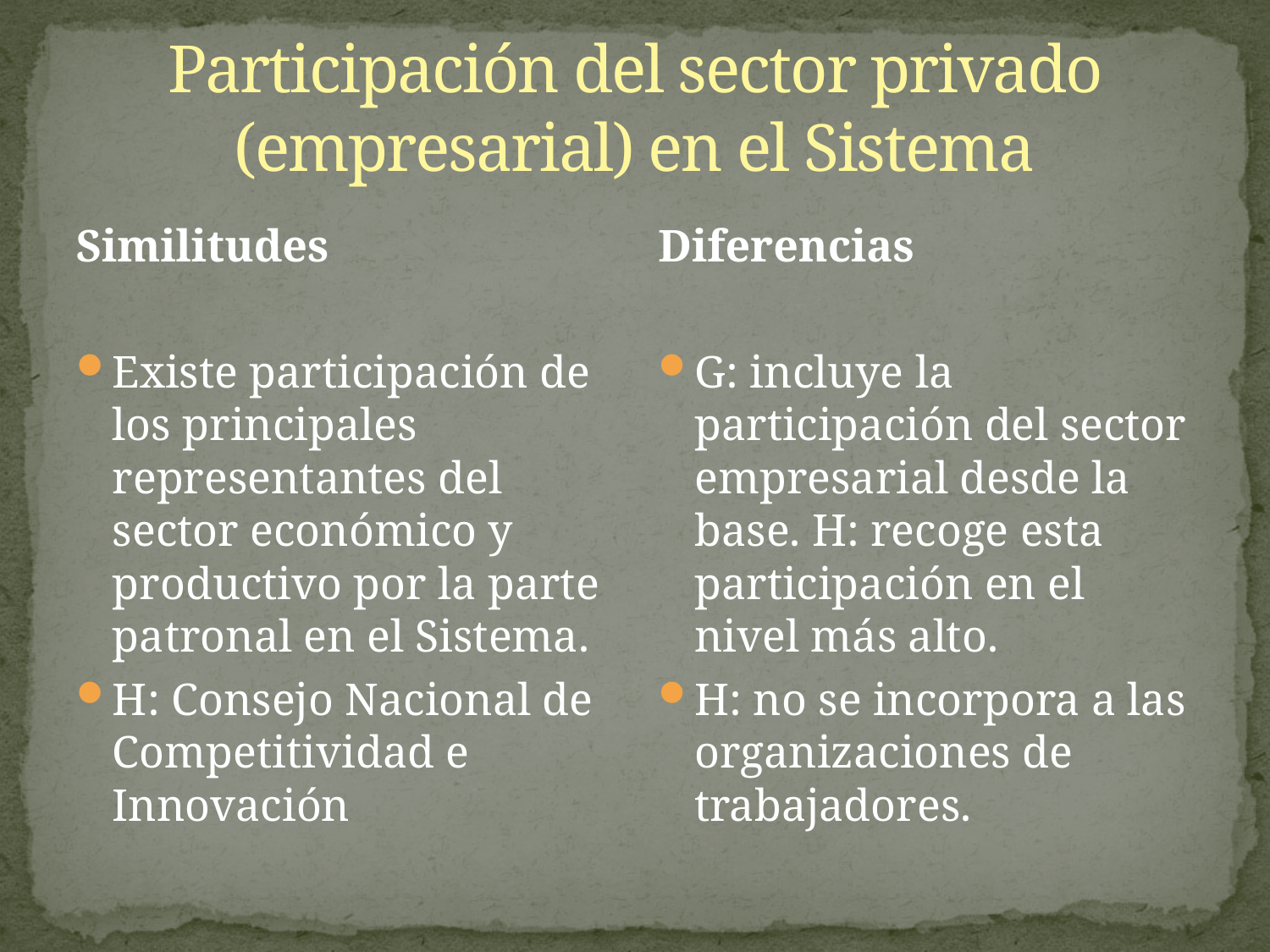

# Participación del sector privado (empresarial) en el Sistema
Similitudes

Existe participación de los principales representantes del sector económico y productivo por la parte patronal en el Sistema.
H: Consejo Nacional de Competitividad e Innovación
Diferencias

G: incluye la participación del sector empresarial desde la base. H: recoge esta participación en el nivel más alto.
H: no se incorpora a las organizaciones de trabajadores.